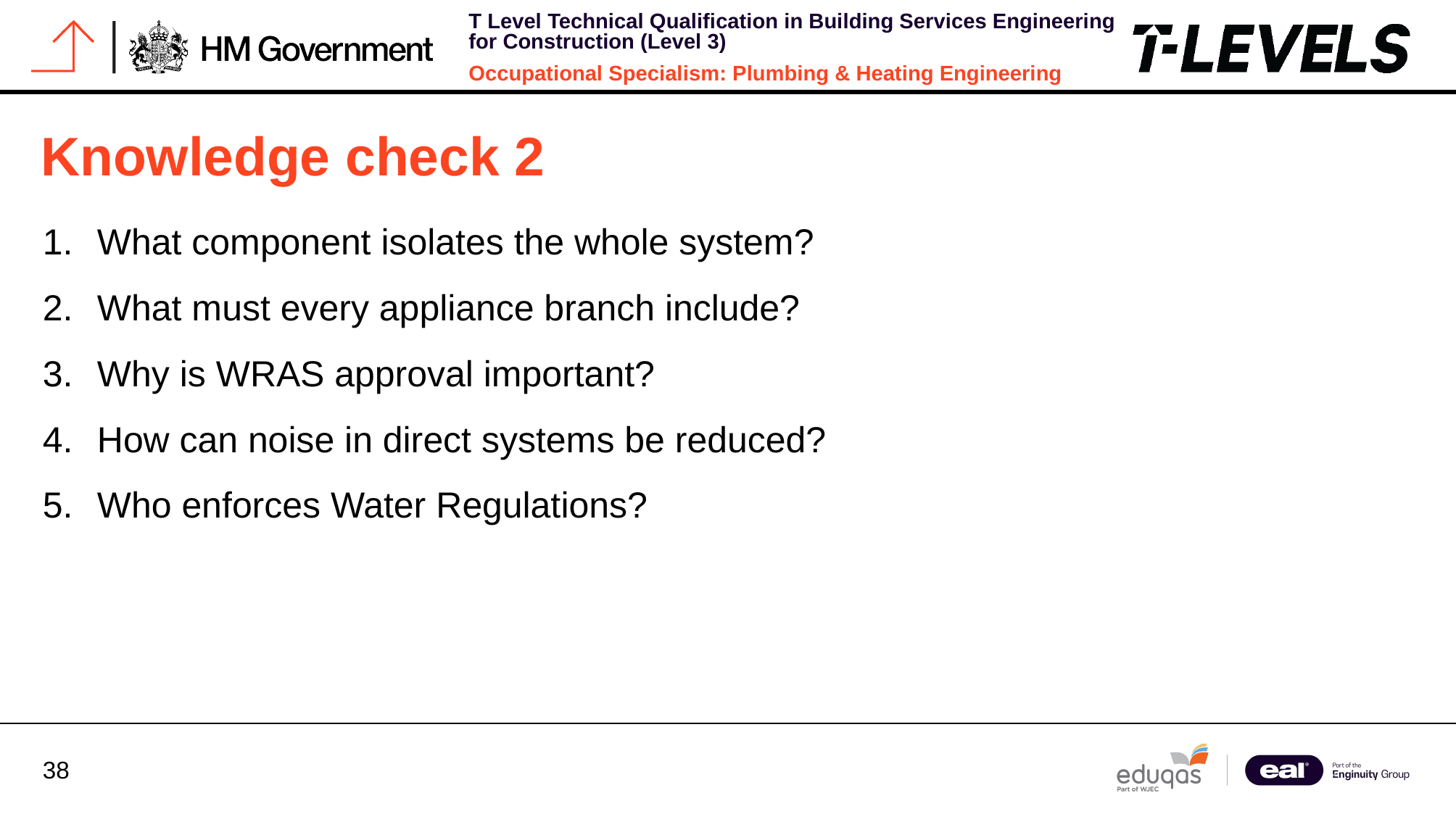

# Knowledge check 2
What component isolates the whole system?
What must every appliance branch include?
Why is WRAS approval important?
How can noise in direct systems be reduced?
Who enforces Water Regulations?